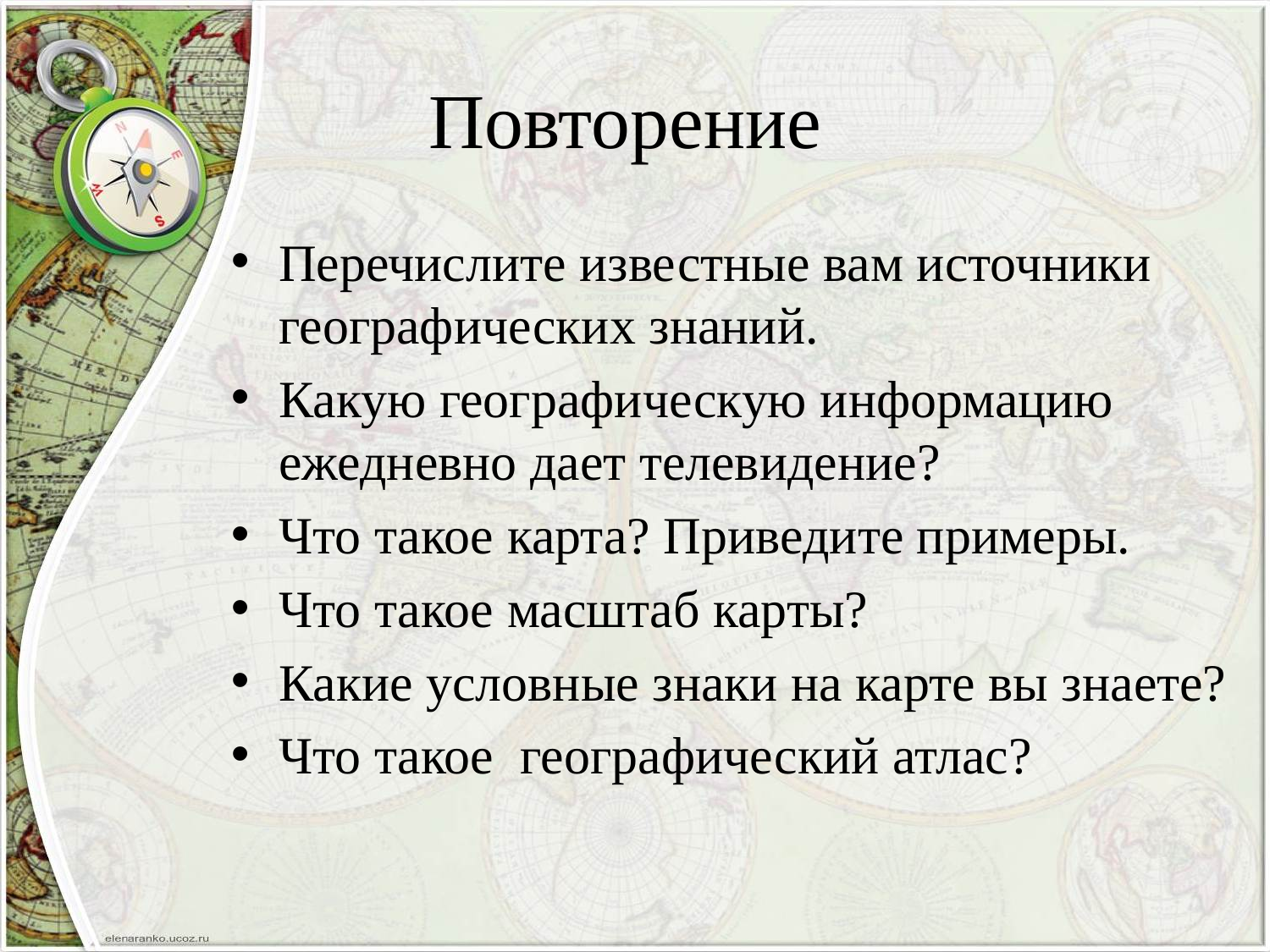

# Повторение
Перечислите известные вам источники географических знаний.
Какую географическую информацию ежедневно дает телевидение?
Что такое карта? Приведите примеры.
Что такое масштаб карты?
Какие условные знаки на карте вы знаете?
Что такое  географический атлас?